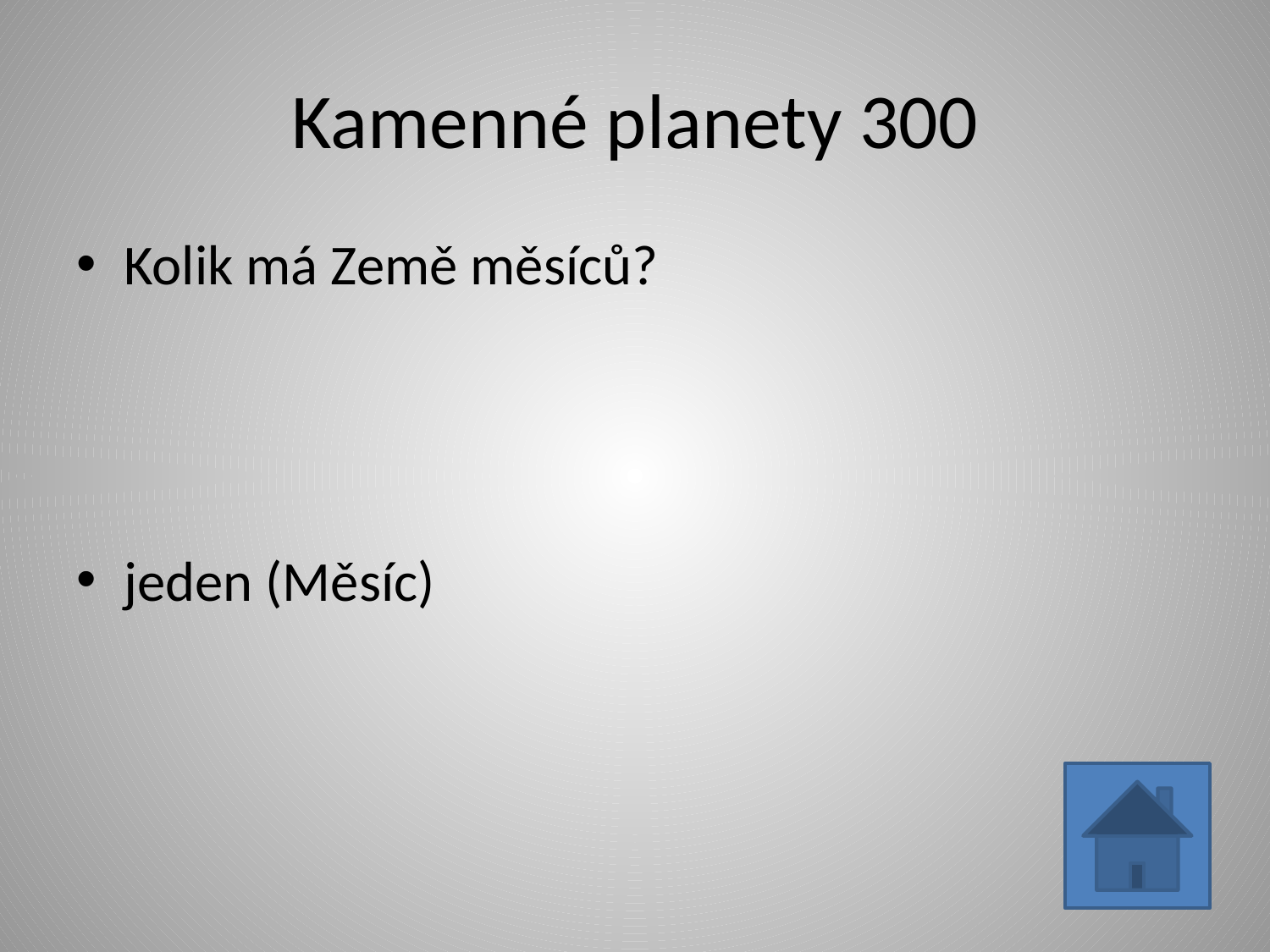

# Kamenné planety 300
Kolik má Země měsíců?

jeden (Měsíc)